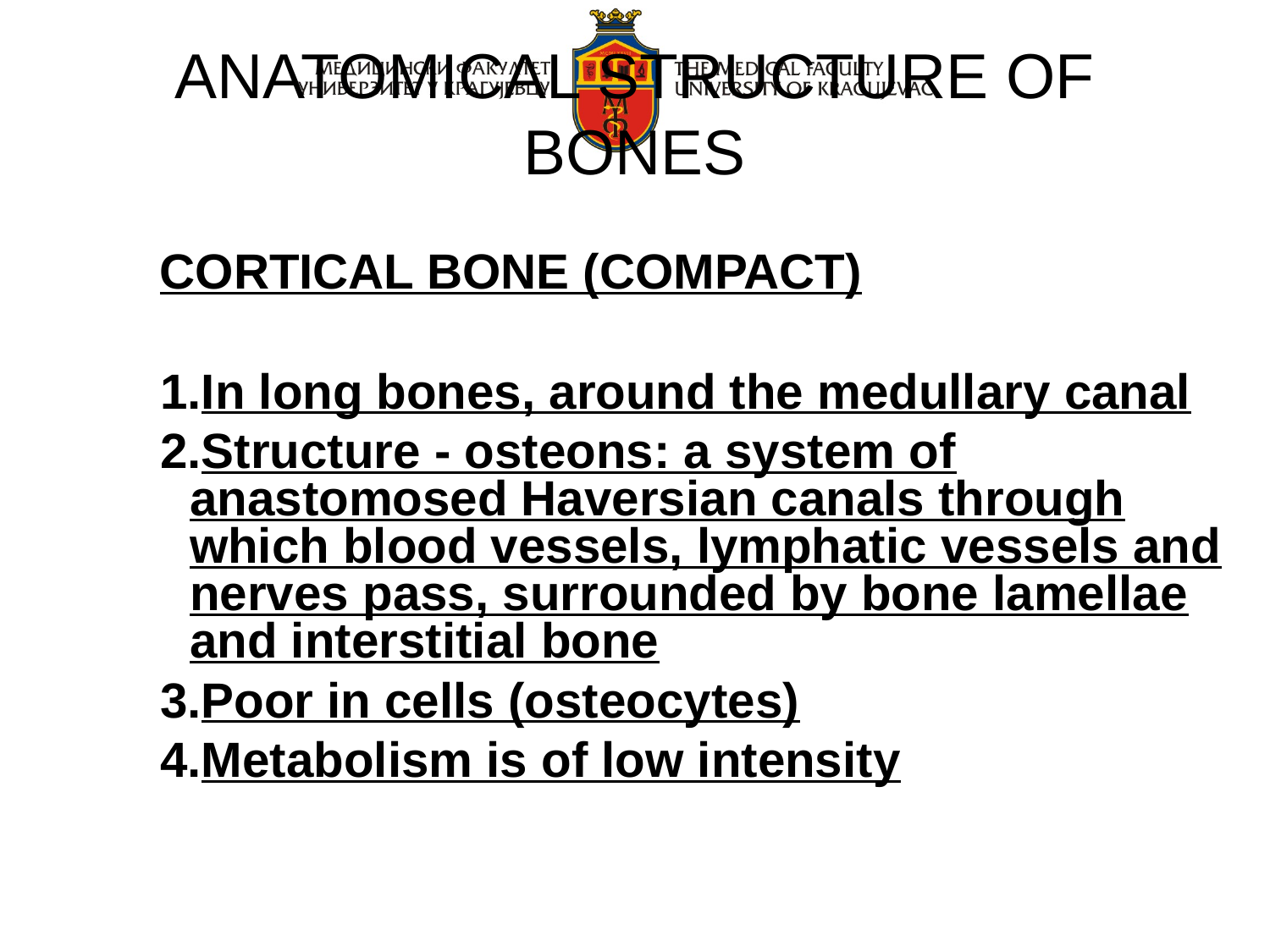

ANATOMICAL STRUCTURE OF BONES
CORTICAL BONE (COMPACT)

In long bones, around the medullary canal
Structure - osteons: a system of anastomosed Haversian canals through which blood vessels, lymphatic vessels and nerves pass, surrounded by bone lamellae and interstitial bone
Poor in cells (osteocytes)
Metabolism is of low intensity